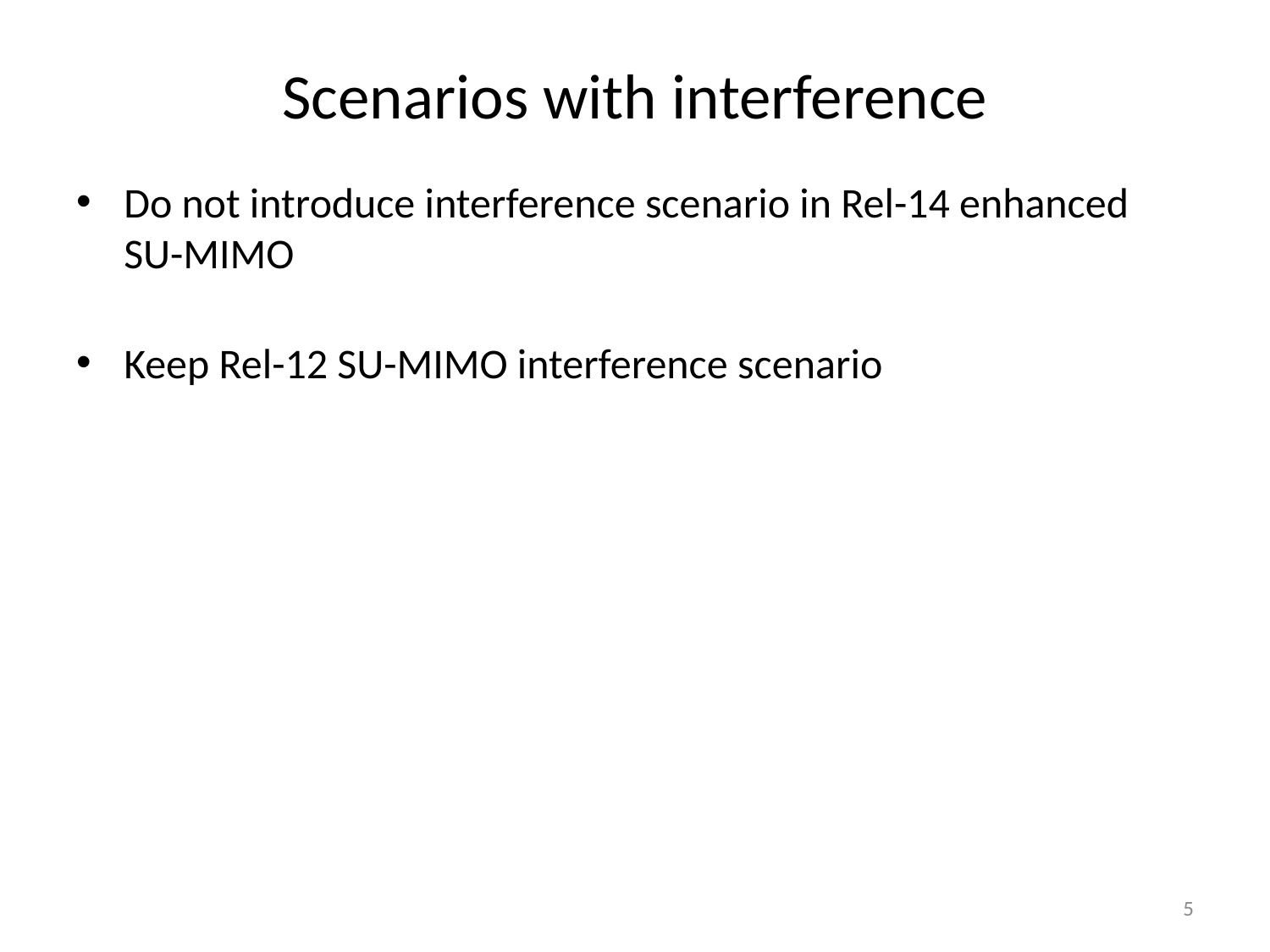

# Scenarios with interference
Do not introduce interference scenario in Rel-14 enhanced SU-MIMO
Keep Rel-12 SU-MIMO interference scenario
5